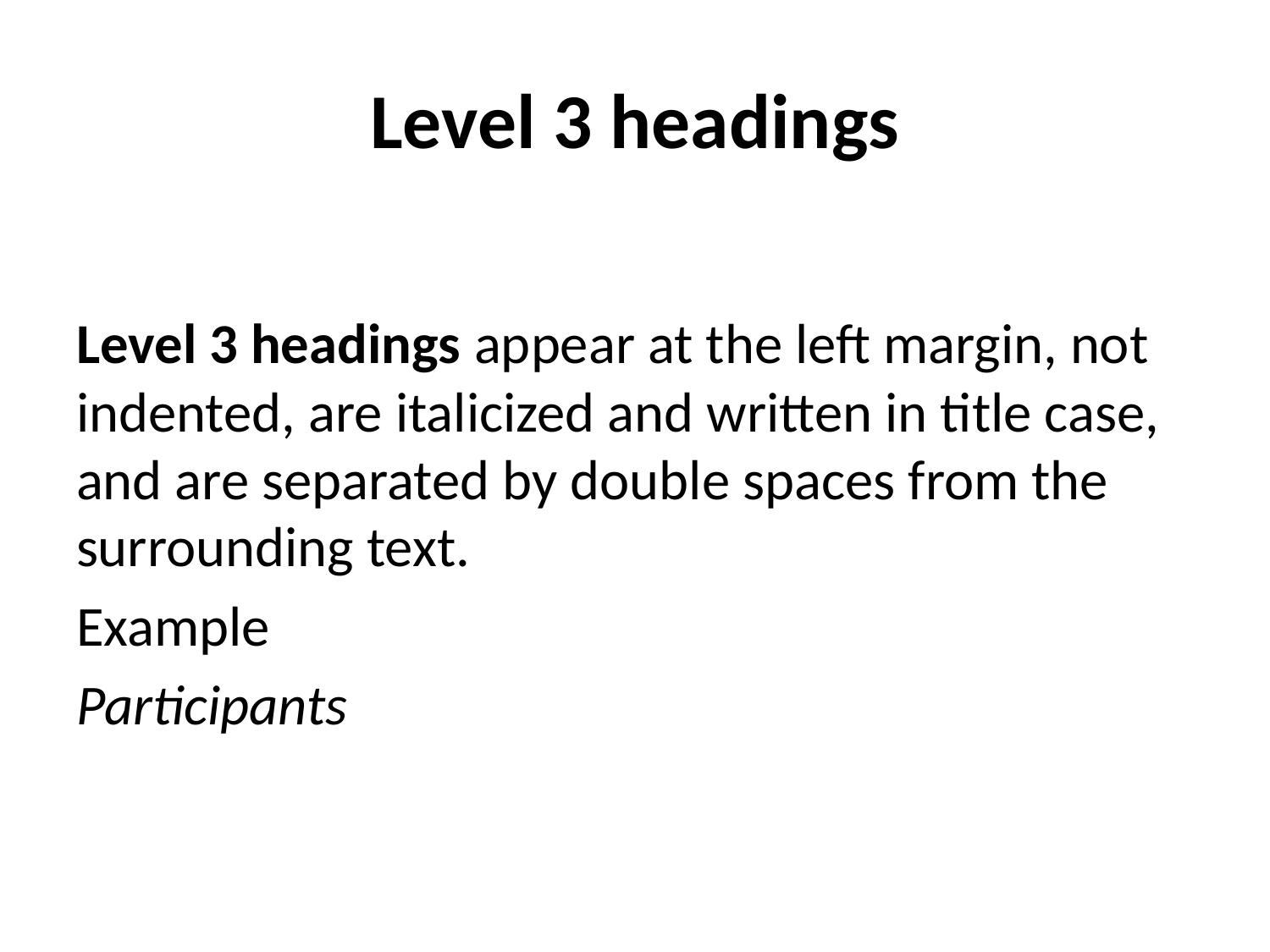

# Level 3 headings

Level 3 headings appear at the left margin, not indented, are italicized and written in title case, and are separated by double spaces from the surrounding text.
Example
Participants